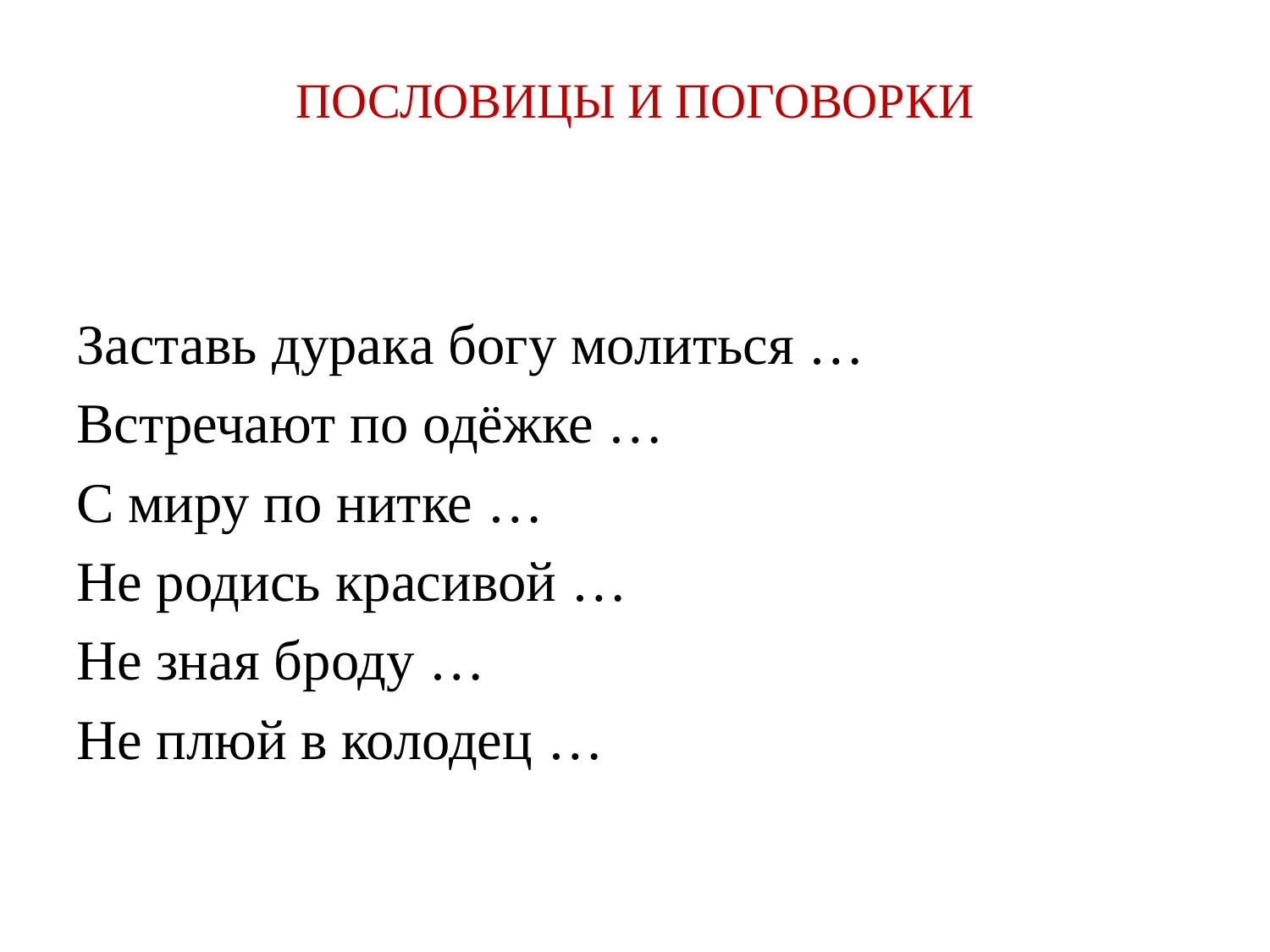

# ПОСЛОВИЦЫ И ПОГОВОРКИ

Заставь дурака богу молиться …
Встречают по одёжке …
С миру по нитке …
Не родись красивой …
Не зная броду …
Не плюй в колодец …